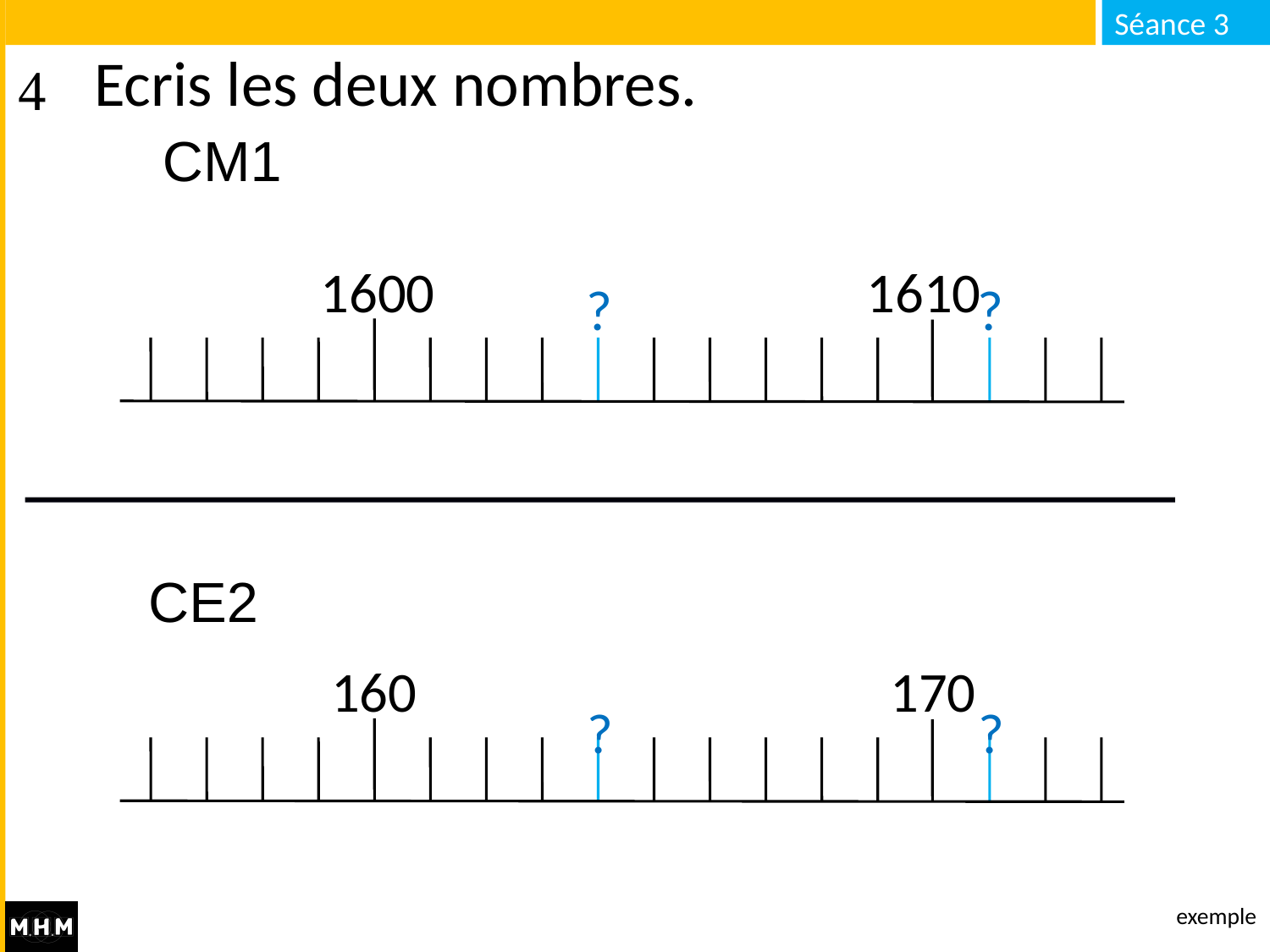

# Ecris les deux nombres.
CM1
1600
1610
?
?

CE2
160
170
?
?
exemple